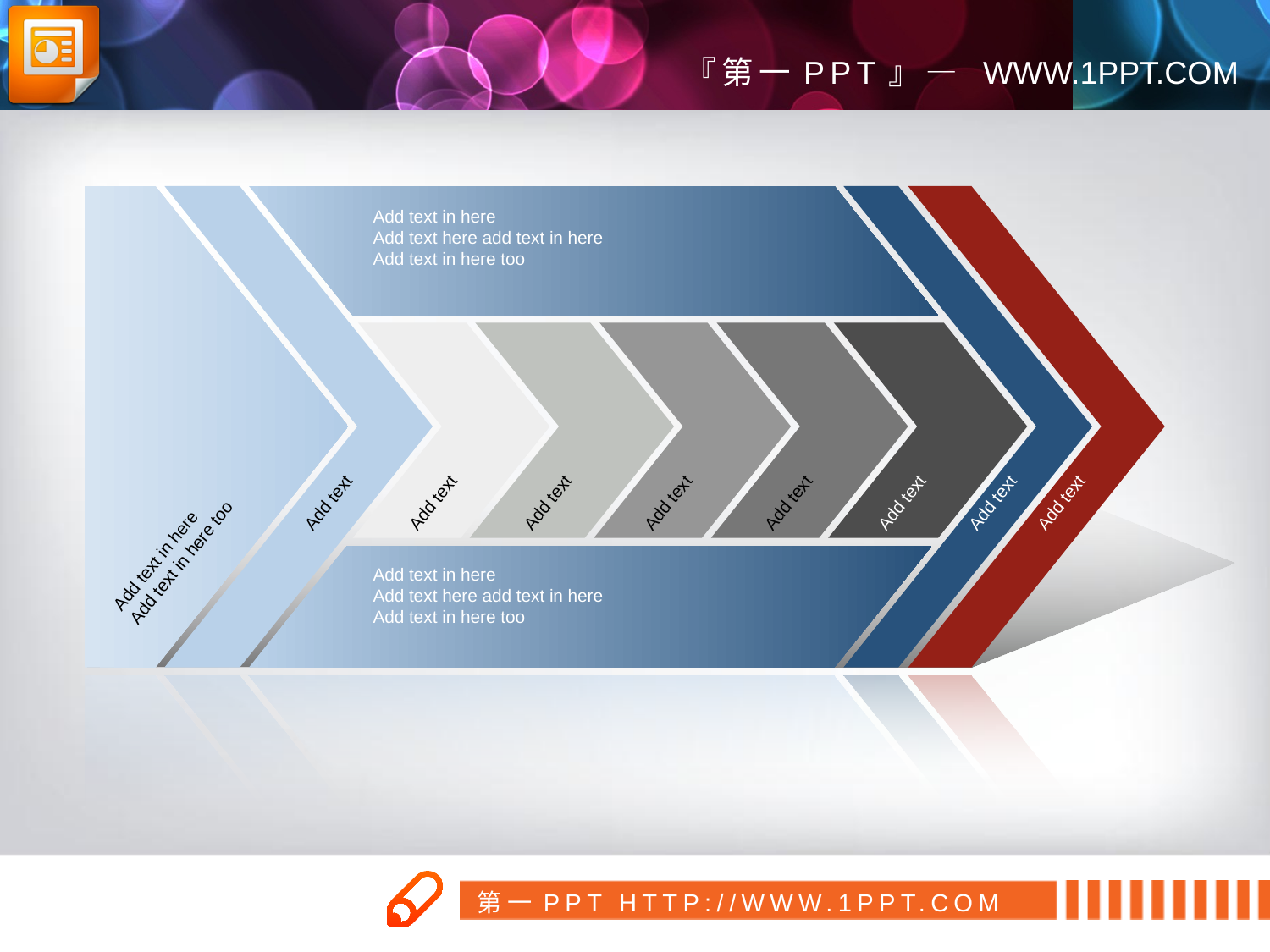

Add text in here
Add text here add text in here
Add text in here too
Add text
Add text
Add text
Add text
Add text
Add text
Add text
Add text
Add text in here
Add text in here too
Add text in here
Add text here add text in here
Add text in here too